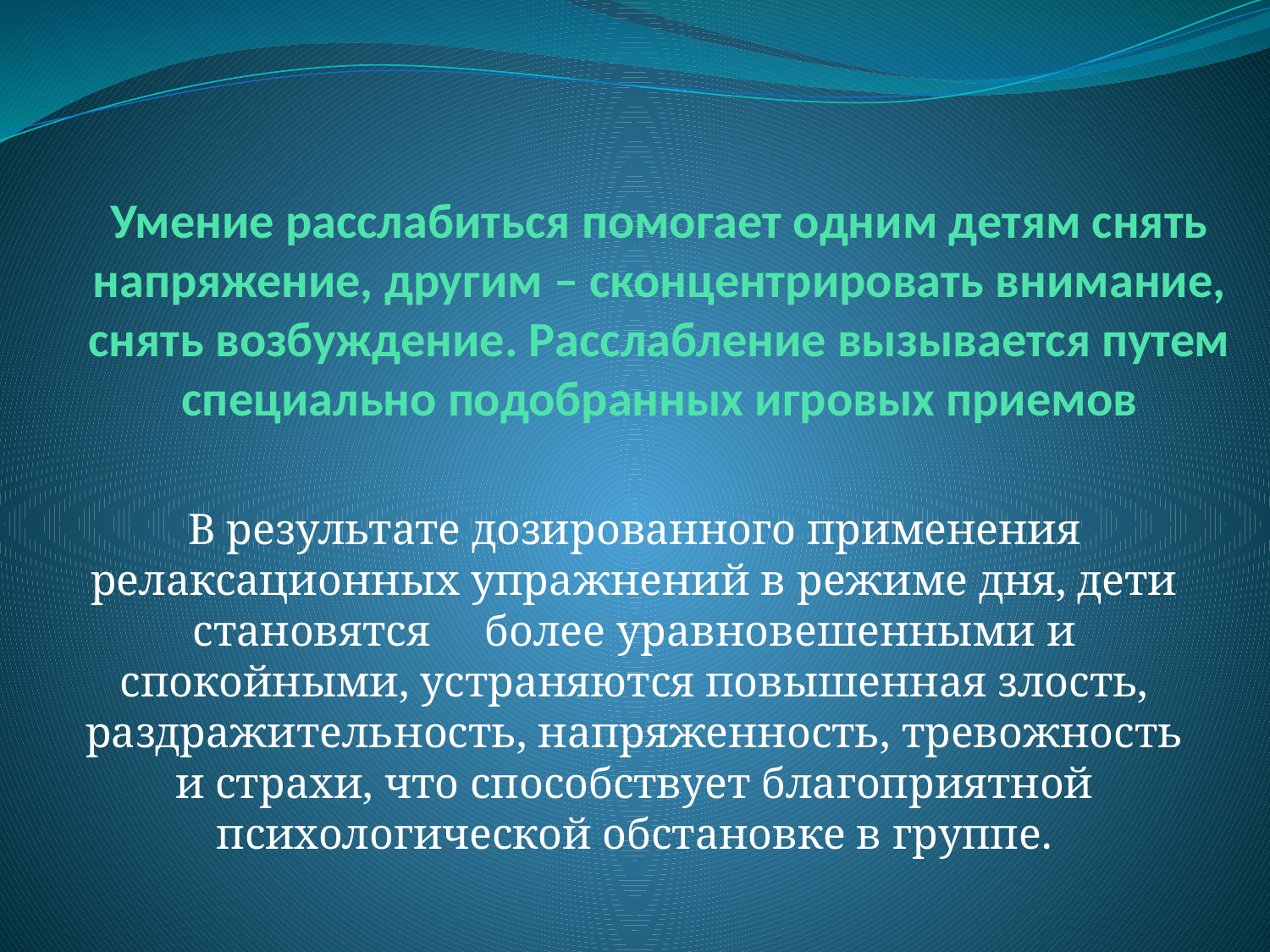

# Умение расслабиться помогает одним детям снять напряжение, другим – сконцентрировать внимание, снять возбуждение. Расслабление вызывается путем специально подобранных игровых приемов
В результате дозированного применения релаксационных упражнений в режиме дня, дети становятся     более уравновешенными и спокойными, устраняются повышенная злость, раздражительность, напряженность, тревожность и страхи, что способствует благоприятной психологической обстановке в группе.